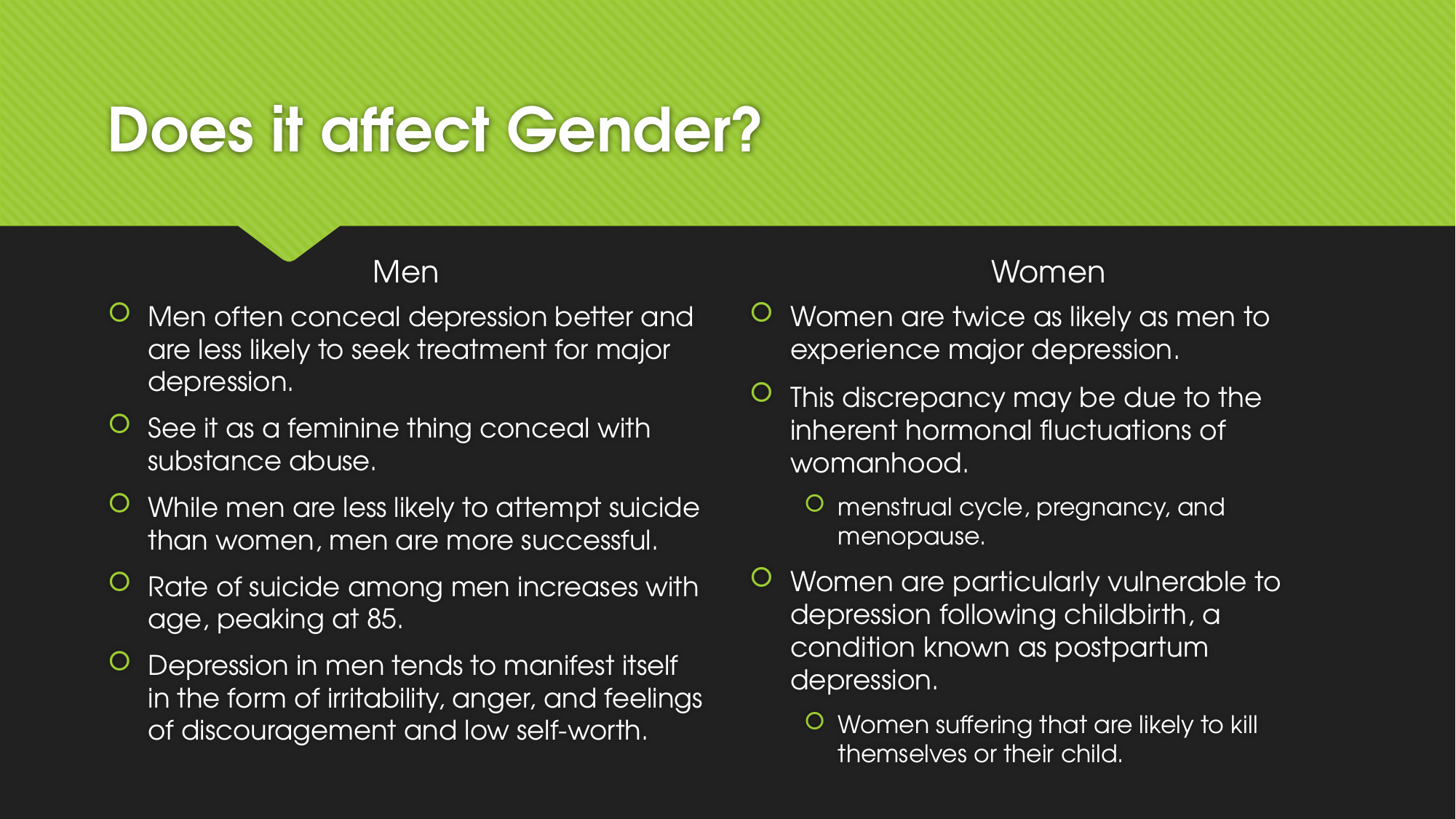

# Does it affect Gender?
Men
Women
Men often conceal depression better and are less likely to seek treatment for major depression.
See it as a feminine thing conceal with substance abuse.
While men are less likely to attempt suicide than women, men are more successful.
Rate of suicide among men increases with age, peaking at 85.
Depression in men tends to manifest itself in the form of irritability, anger, and feelings of discouragement and low self-worth.

Women are twice as likely as men to experience major depression.
This discrepancy may be due to the inherent hormonal fluctuations of womanhood.
menstrual cycle, pregnancy, and menopause.
Women are particularly vulnerable to depression following childbirth, a condition known as postpartum depression.
Women suffering that are likely to kill themselves or their child.